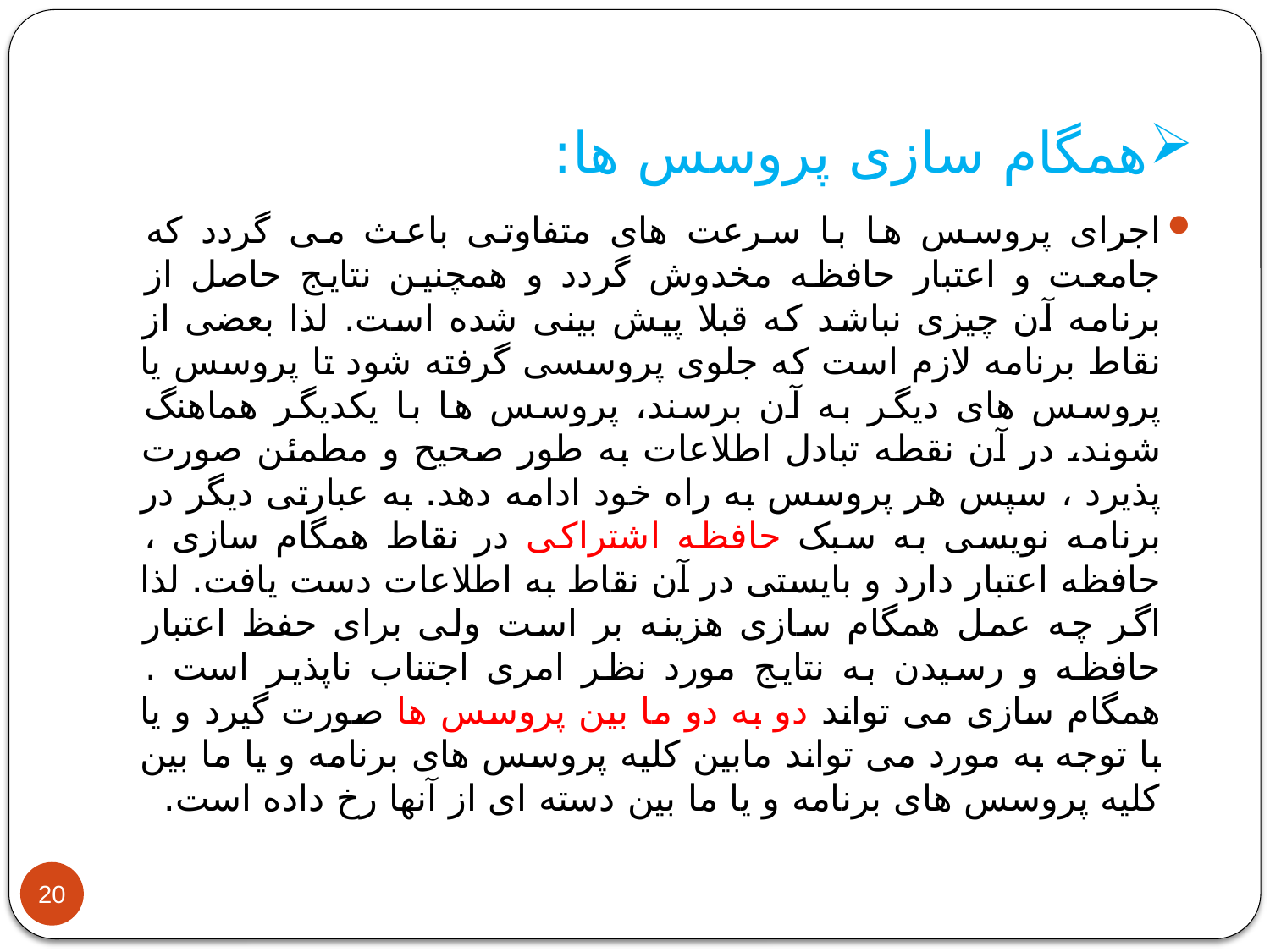

# همگام سازی پروسس ها:
اجرای پروسس ها با سرعت های متفاوتی باعث می گردد که جامعت و اعتبار حافظه مخدوش گردد و همچنین نتایج حاصل از برنامه آن چیزی نباشد که قبلا پیش بینی شده است. لذا بعضی از نقاط برنامه لازم است که جلوی پروسسی گرفته شود تا پروسس یا پروسس های دیگر به آن برسند، پروسس ها با یکدیگر هماهنگ شوند، در آن نقطه تبادل اطلاعات به طور صحیح و مطمئن صورت پذیرد ، سپس هر پروسس به راه خود ادامه دهد. به عبارتی دیگر در برنامه نویسی به سبک حافظه اشتراکی در نقاط همگام سازی ، حافظه اعتبار دارد و بایستی در آن نقاط به اطلاعات دست یافت. لذا اگر چه عمل همگام سازی هزینه بر است ولی برای حفظ اعتبار حافظه و رسیدن به نتایج مورد نظر امری اجتناب ناپذیر است . همگام سازی می تواند دو به دو ما بین پروسس ها صورت گیرد و یا با توجه به مورد می تواند مابین کلیه پروسس های برنامه و یا ما بین کلیه پروسس های برنامه و یا ما بین دسته ای از آنها رخ داده است.
20